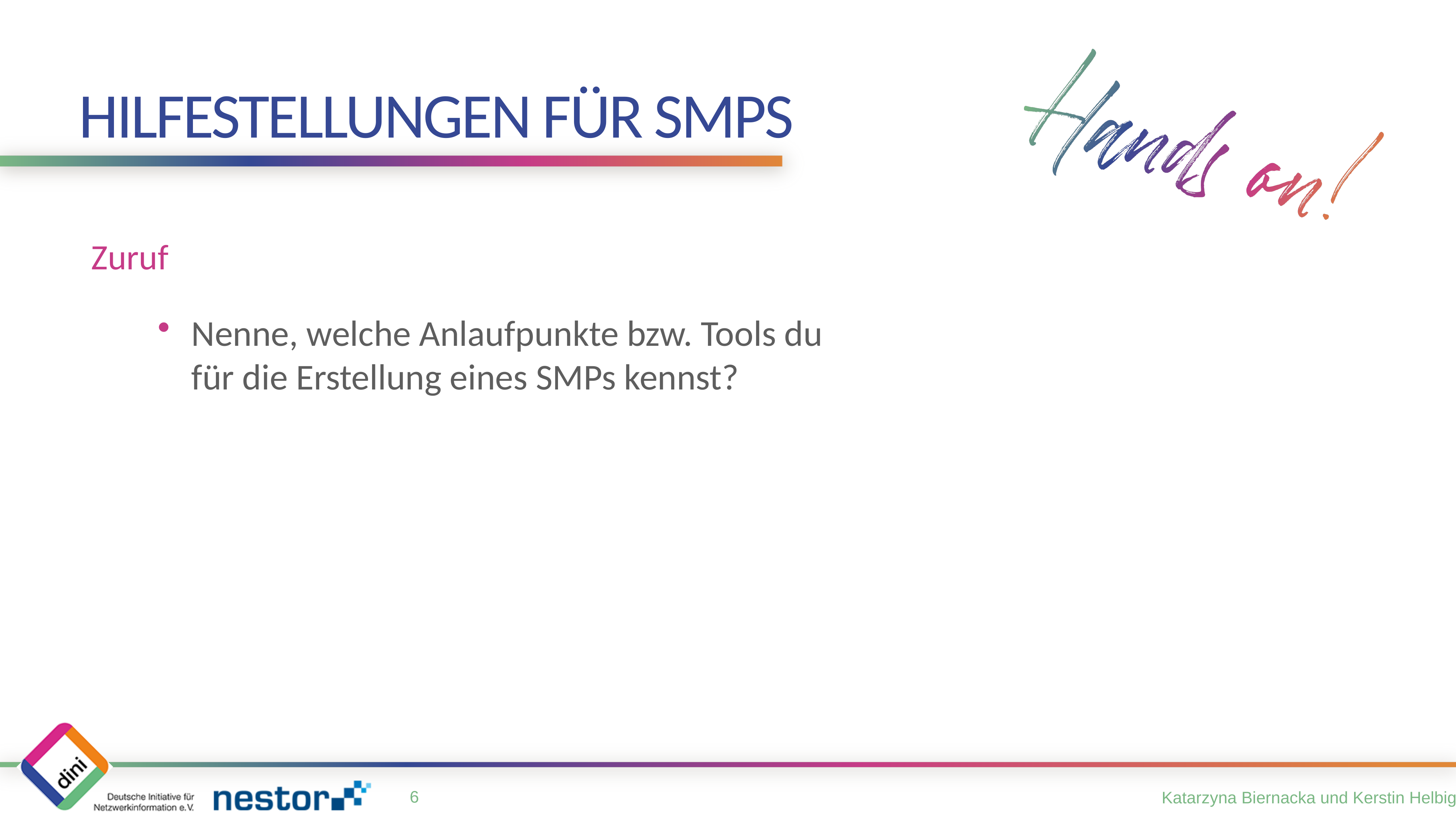

# Hilfestellungen für SMPs
Zuruf
Nenne, welche Anlaufpunkte bzw. Tools du für die Erstellung eines SMPs kennst?
6